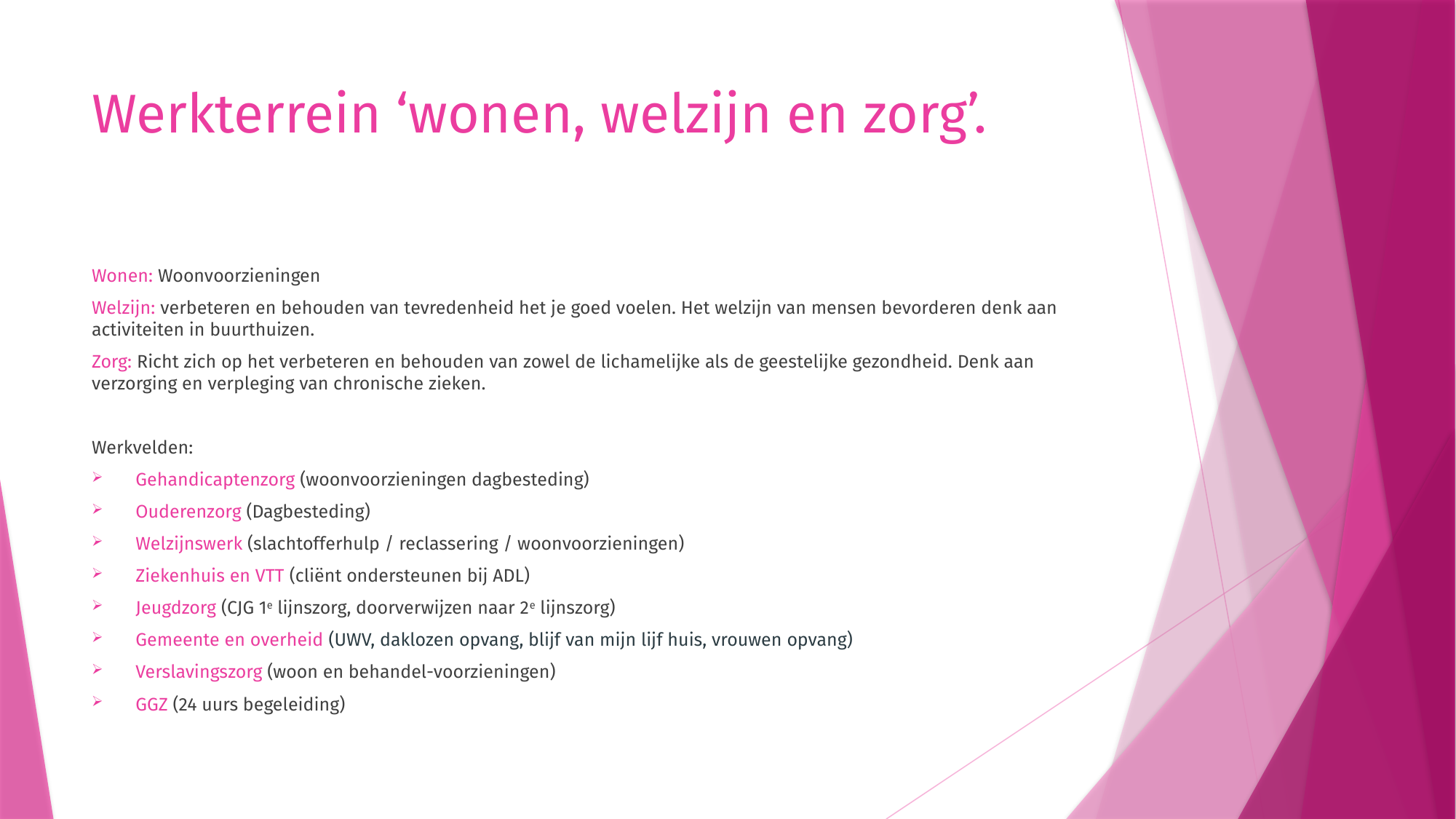

# Werkterrein ‘wonen, welzijn en zorg’.
Wonen: Woonvoorzieningen
Welzijn: verbeteren en behouden van tevredenheid het je goed voelen. Het welzijn van mensen bevorderen denk aan activiteiten in buurthuizen.
Zorg: Richt zich op het verbeteren en behouden van zowel de lichamelijke als de geestelijke gezondheid. Denk aan verzorging en verpleging van chronische zieken.

Werkvelden:
Gehandicaptenzorg (woonvoorzieningen dagbesteding)
Ouderenzorg (Dagbesteding)
Welzijnswerk (slachtofferhulp / reclassering / woonvoorzieningen)
Ziekenhuis en VTT (cliënt ondersteunen bij ADL)
Jeugdzorg (CJG 1e lijnszorg, doorverwijzen naar 2e lijnszorg)
Gemeente en overheid (UWV, daklozen opvang, blijf van mijn lijf huis, vrouwen opvang)
Verslavingszorg (woon en behandel-voorzieningen)
GGZ (24 uurs begeleiding)